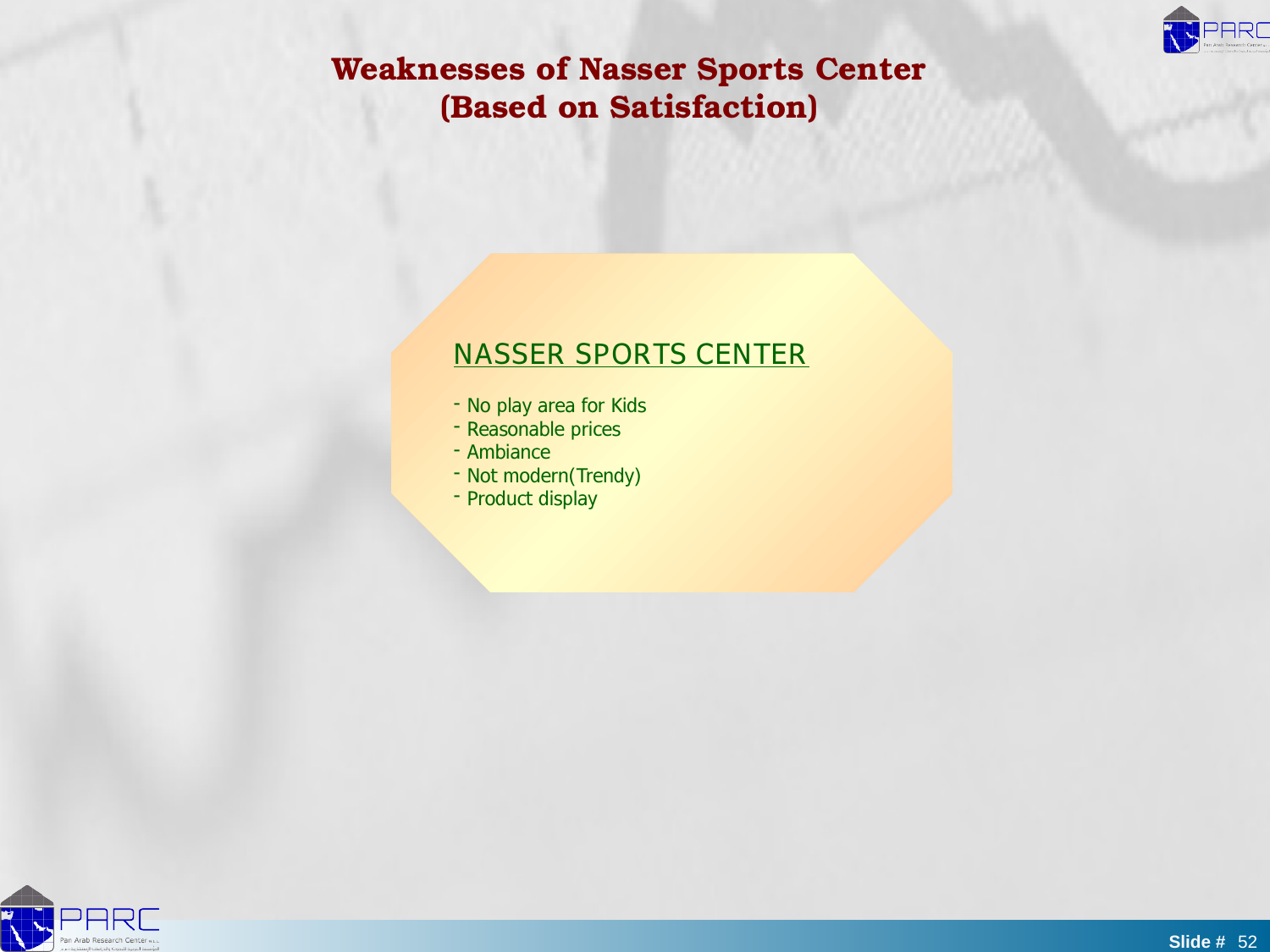

Weaknesses of Nasser Sports Center
(Based on Satisfaction)
NASSER SPORTS CENTER

 No play area for Kids
 Reasonable prices
 Ambiance
 Not modern(Trendy)
 Product display
52